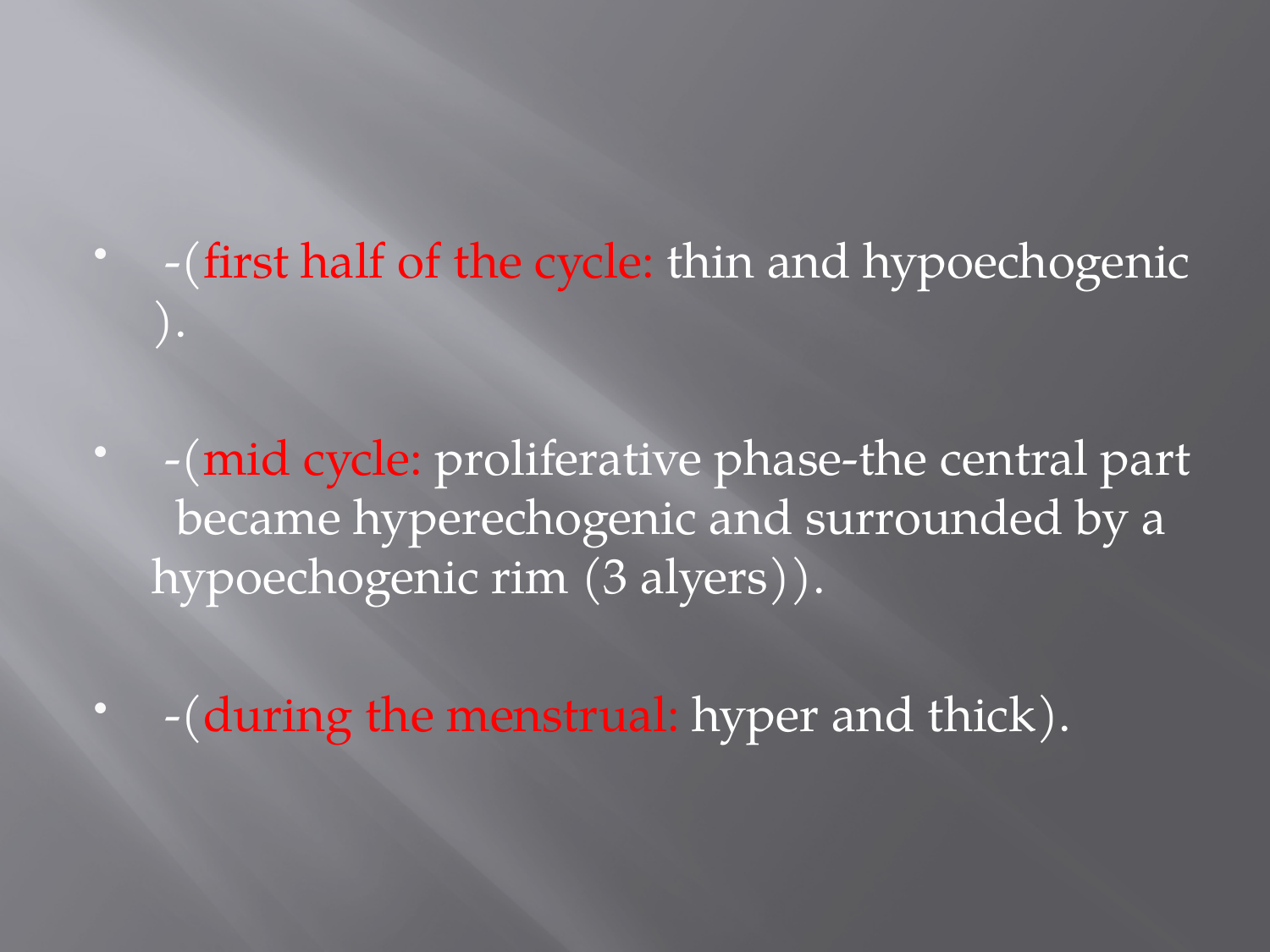

#
 -(first half of the cycle: thin and hypoechogenic ).

 -(mid cycle: proliferative phase-the central part   became hyperechogenic and surrounded by a hypoechogenic rim (3 alyers)).

 -(during the menstrual: hyper and thick).